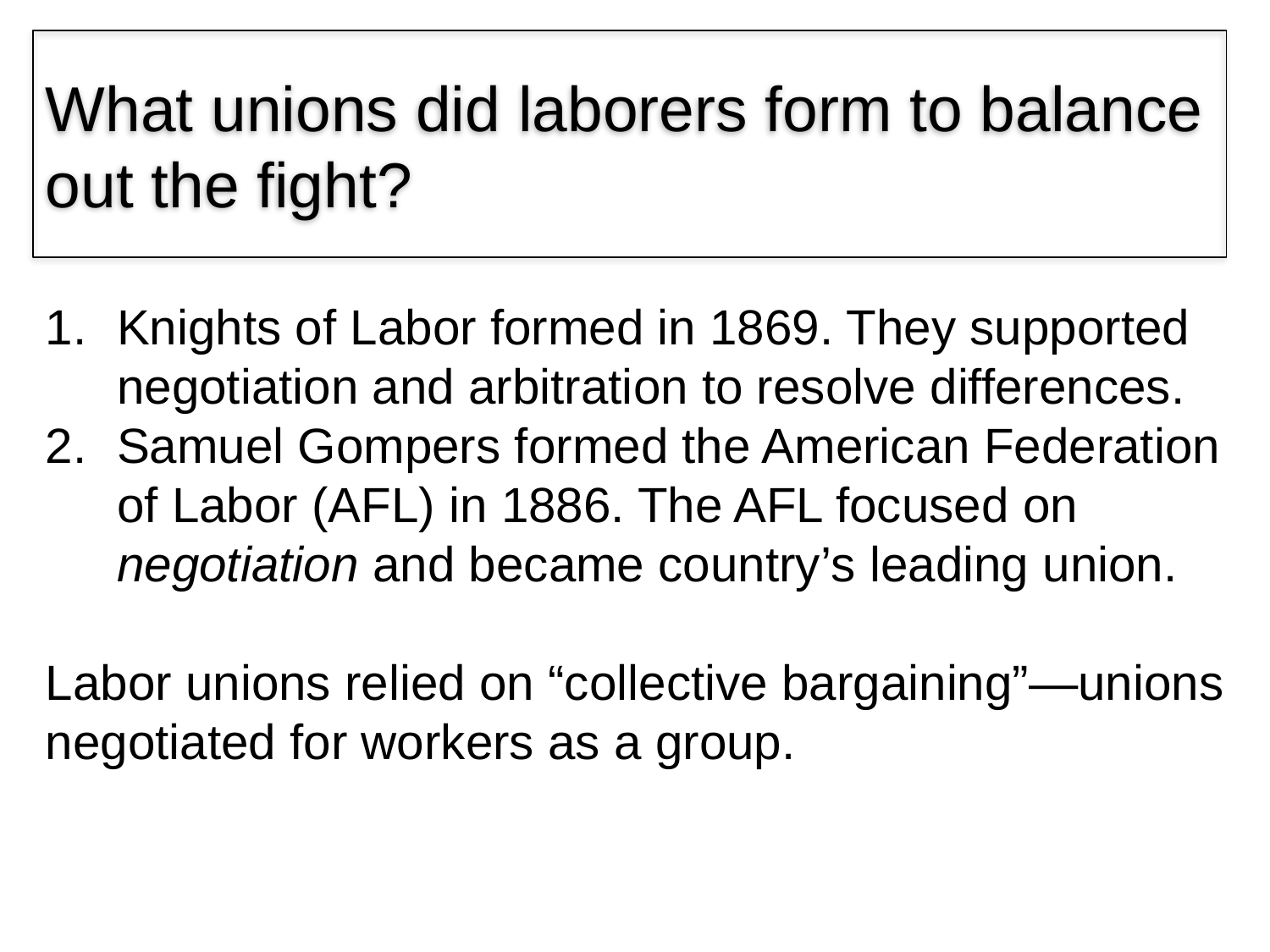

What unions did laborers form to balance out the fight?
Knights of Labor formed in 1869. They supported negotiation and arbitration to resolve differences.
Samuel Gompers formed the American Federation of Labor (AFL) in 1886. The AFL focused on negotiation and became country’s leading union.

Labor unions relied on “collective bargaining”—unions negotiated for workers as a group.